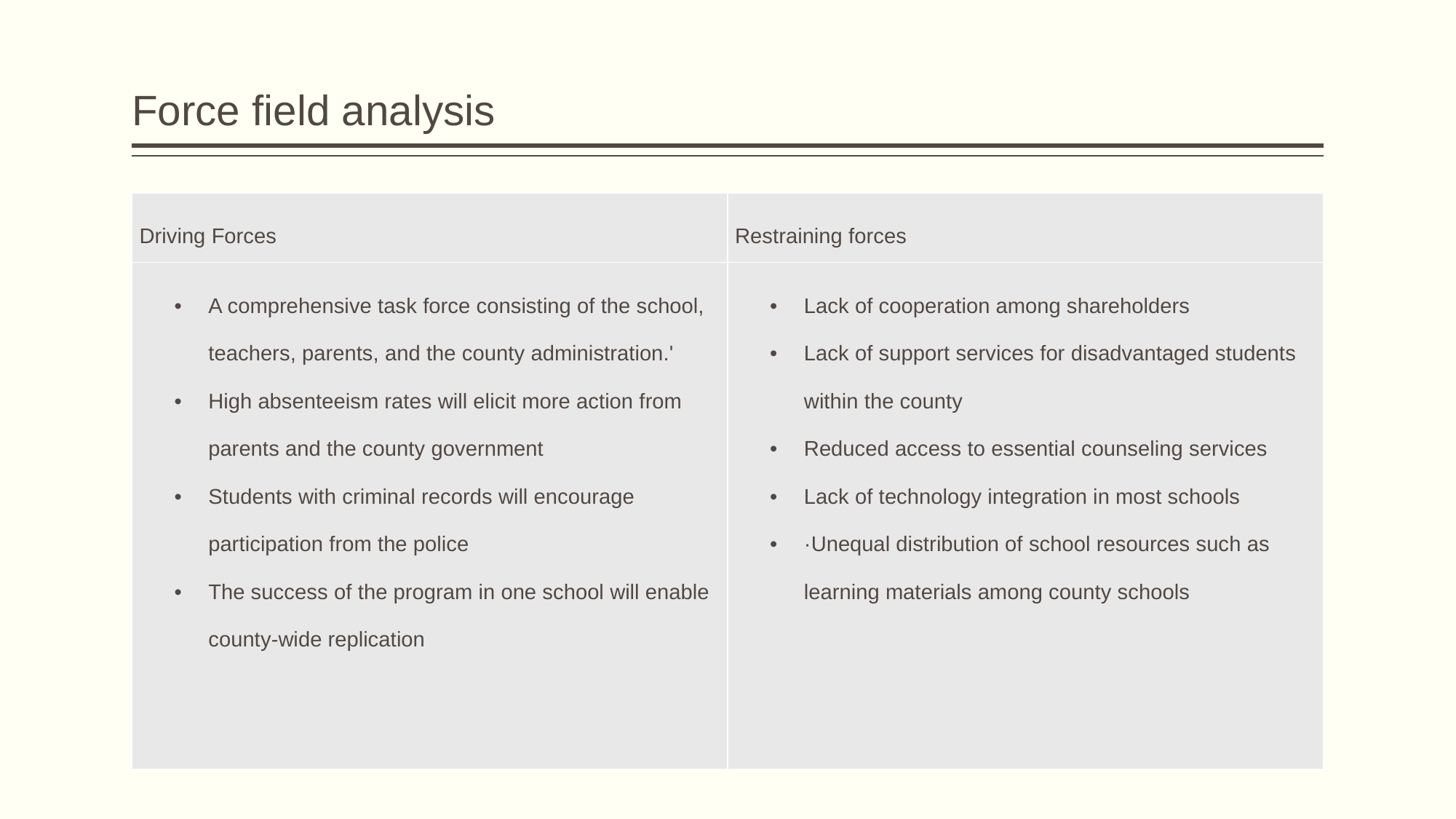

# Force field analysis
| Driving Forces | Restraining forces |
| --- | --- |
| A comprehensive task force consisting of the school, teachers, parents, and the county administration.' High absenteeism rates will elicit more action from parents and the county government Students with criminal records will encourage participation from the police The success of the program in one school will enable county-wide replication | Lack of cooperation among shareholders Lack of support services for disadvantaged students within the county Reduced access to essential counseling services Lack of technology integration in most schools ·Unequal distribution of school resources such as learning materials among county schools |